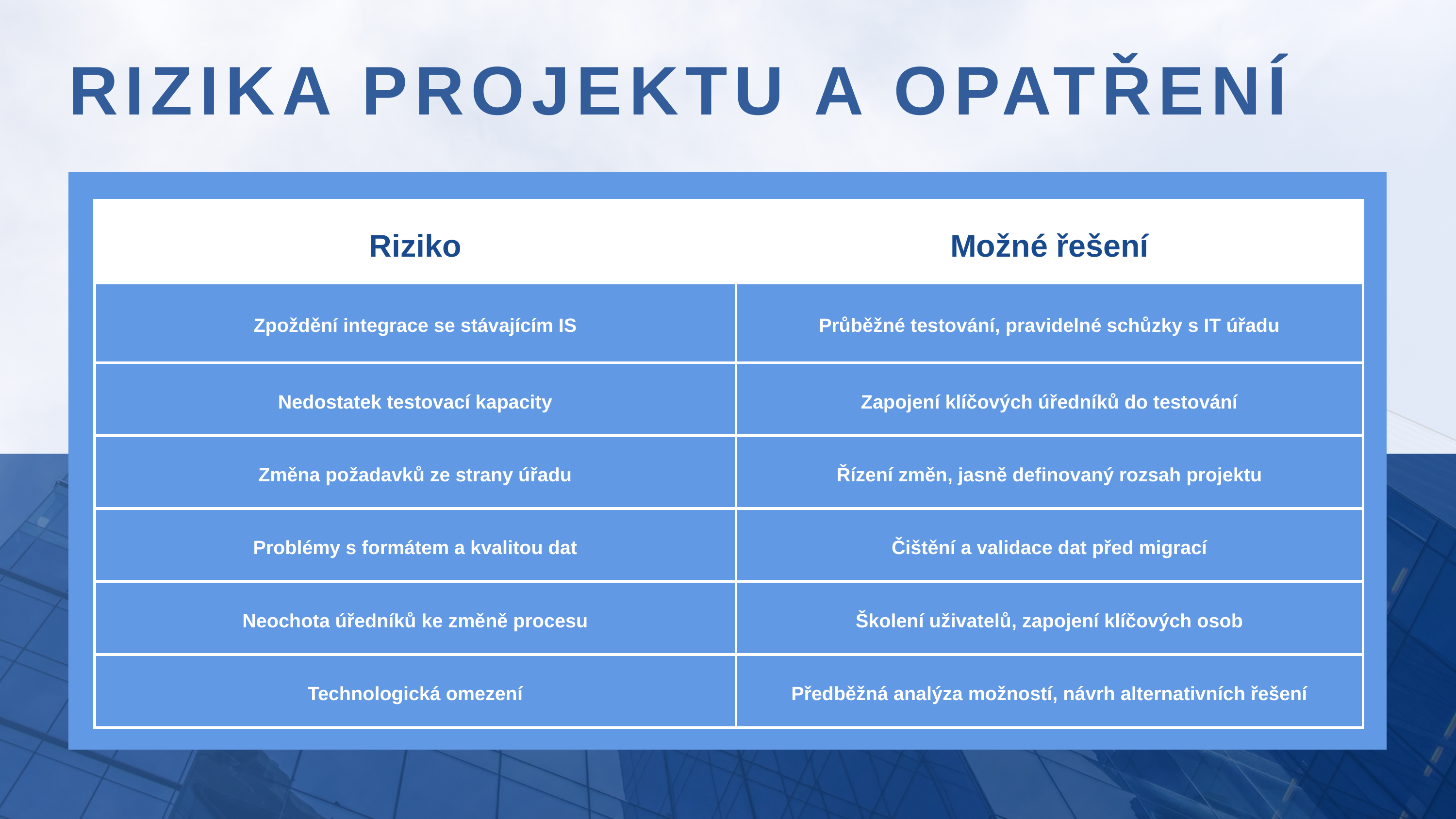

RIZIKA PROJEKTU A OPATŘENÍ

| Riziko | Možné řešení |
| --- | --- |
| Zpoždění integrace se stávajícím IS | Průběžné testování, pravidelné schůzky s IT úřadu |
| Nedostatek testovací kapacity | Zapojení klíčových úředníků do testování |
| Změna požadavků ze strany úřadu | Řízení změn, jasně definovaný rozsah projektu |
| Problémy s formátem a kvalitou dat | Čištění a validace dat před migrací |
| Neochota úředníků ke změně procesu | Školení uživatelů, zapojení klíčových osob |
| Technologická omezení | Předběžná analýza možností, návrh alternativních řešení |